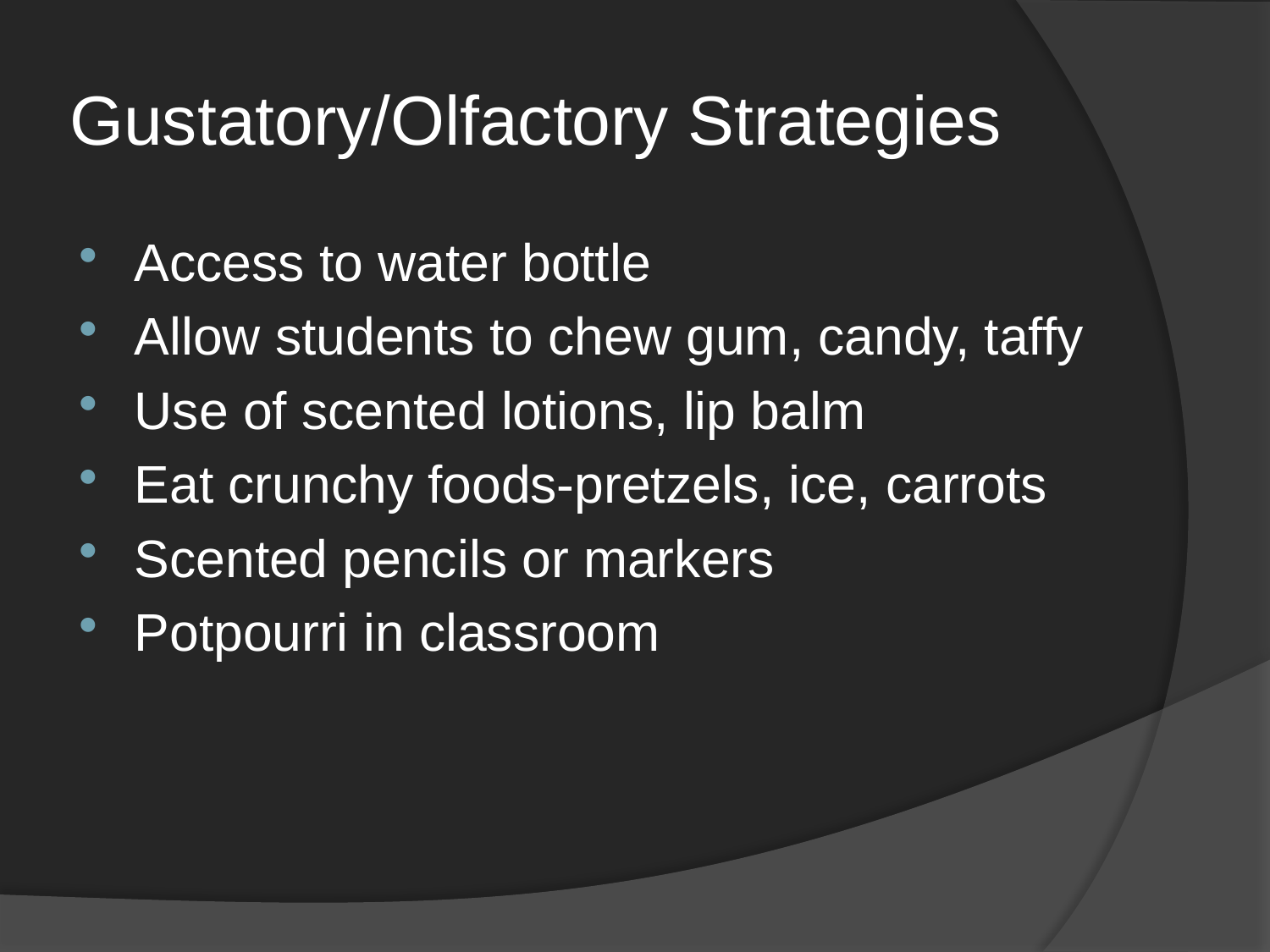

# Gustatory/Olfactory Strategies
Access to water bottle
Allow students to chew gum, candy, taffy
Use of scented lotions, lip balm
Eat crunchy foods-pretzels, ice, carrots
Scented pencils or markers
Potpourri in classroom